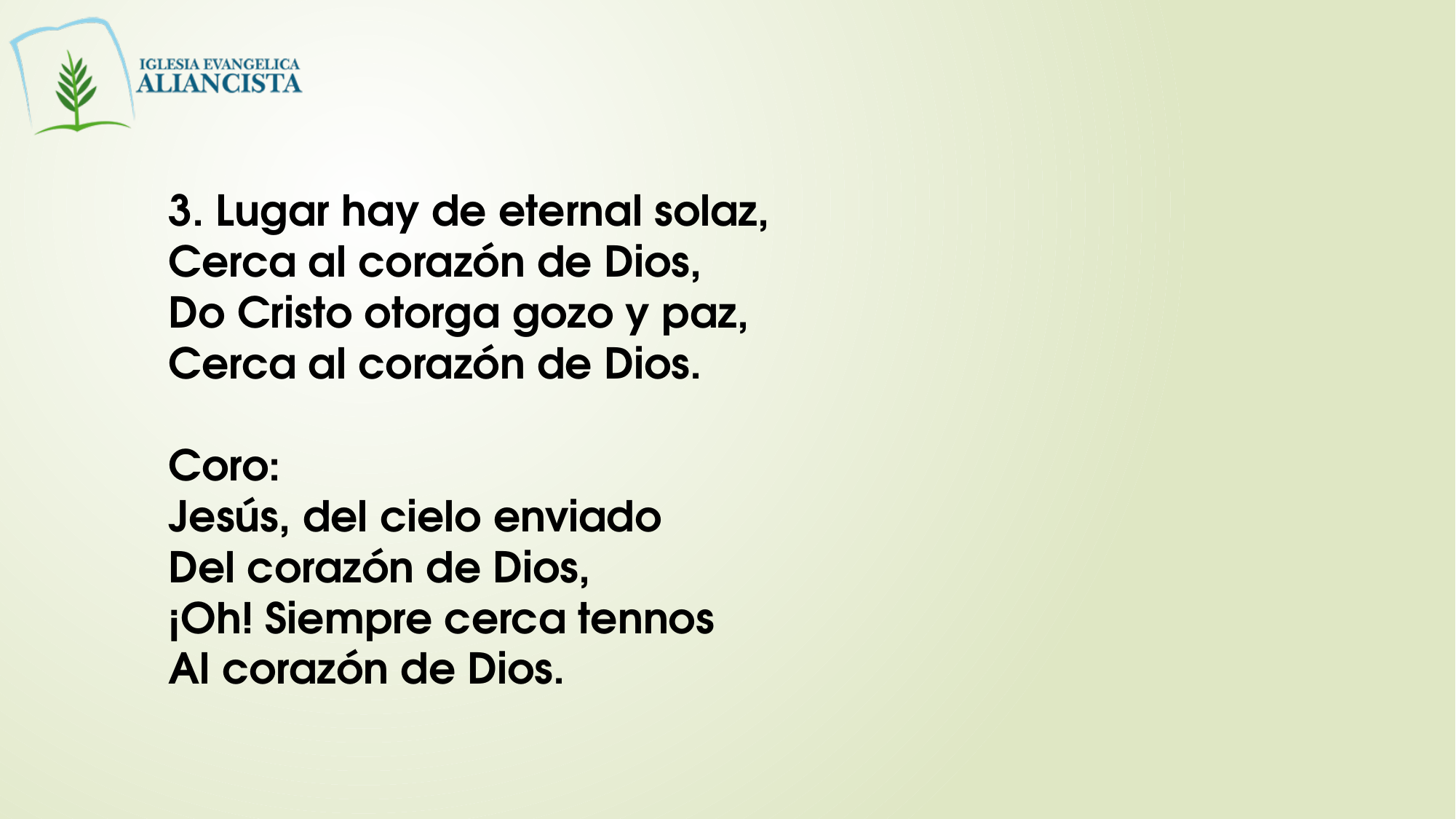

3. Lugar hay de eternal solaz,
Cerca al corazón de Dios,
Do Cristo otorga gozo y paz,
Cerca al corazón de Dios.

Coro:
Jesús, del cielo enviado
Del corazón de Dios,
¡Oh! Siempre cerca tennos
Al corazón de Dios.